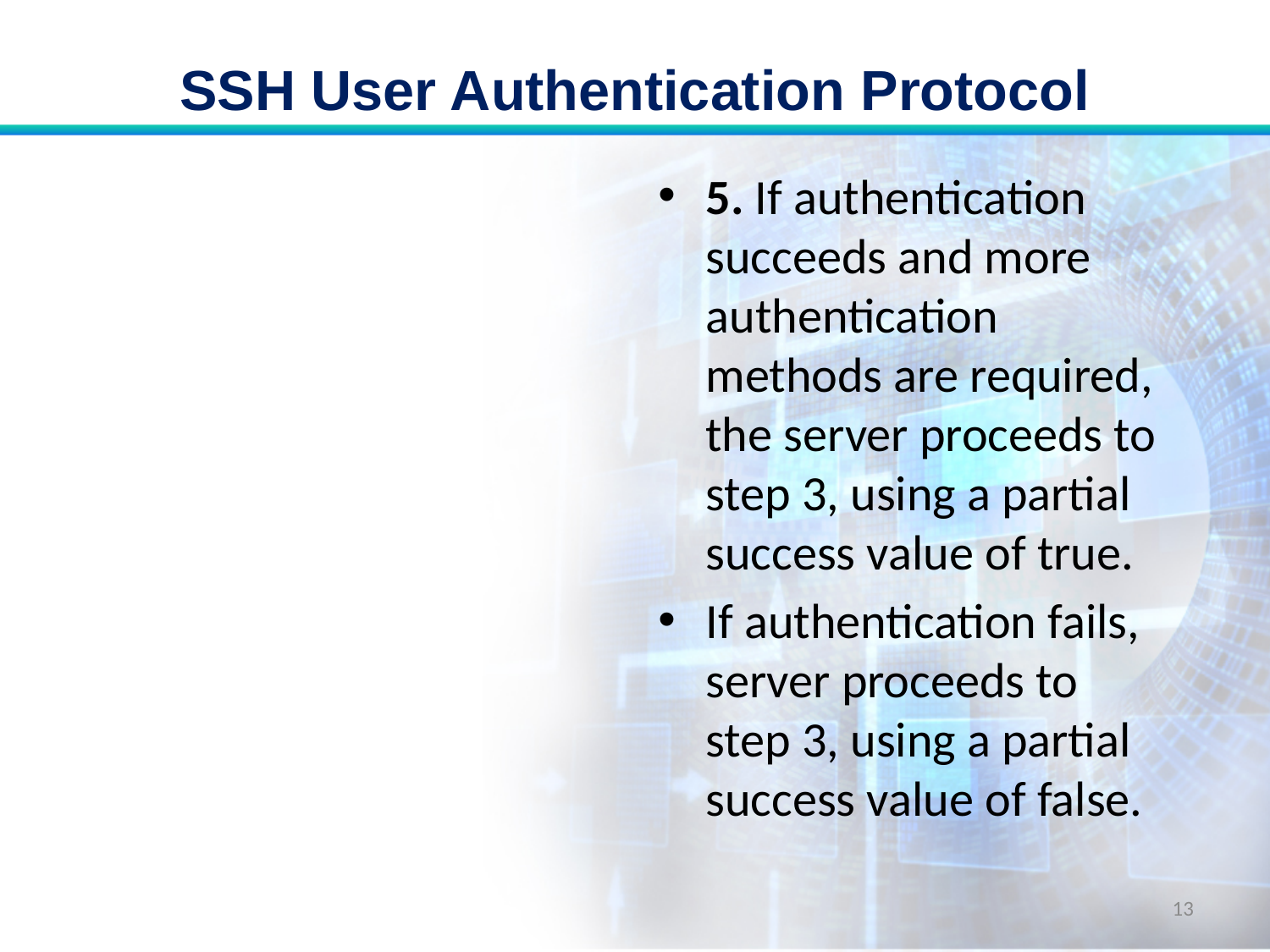

# SSH User Authentication Protocol
5. If authentication succeeds and more authentication methods are required, the server proceeds to step 3, using a partial success value of true.
If authentication fails, server proceeds to step 3, using a partial success value of false.
13